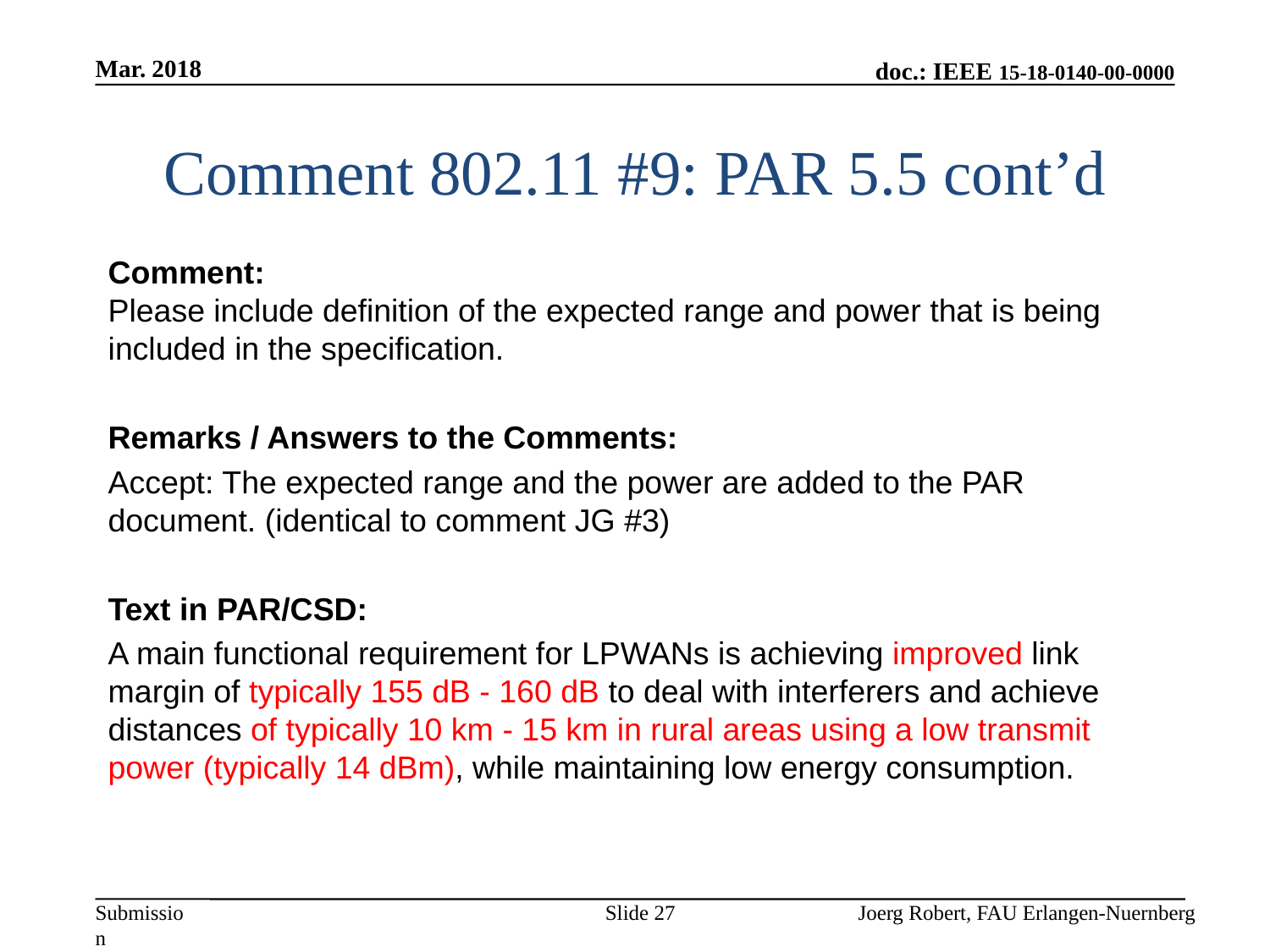

Mar. 2018
# Comment 802.11 #9: PAR 5.5 cont’d
Comment:
Please include definition of the expected range and power that is being included in the specification.

Remarks / Answers to the Comments:
Accept: The expected range and the power are added to the PAR document. (identical to comment JG #3)

Text in PAR/CSD:
A main functional requirement for LPWANs is achieving improved link margin of typically 155 dB - 160 dB to deal with interferers and achieve distances of typically 10 km - 15 km in rural areas using a low transmit power (typically 14 dBm), while maintaining low energy consumption.
Slide 27
Joerg Robert, FAU Erlangen-Nuernberg